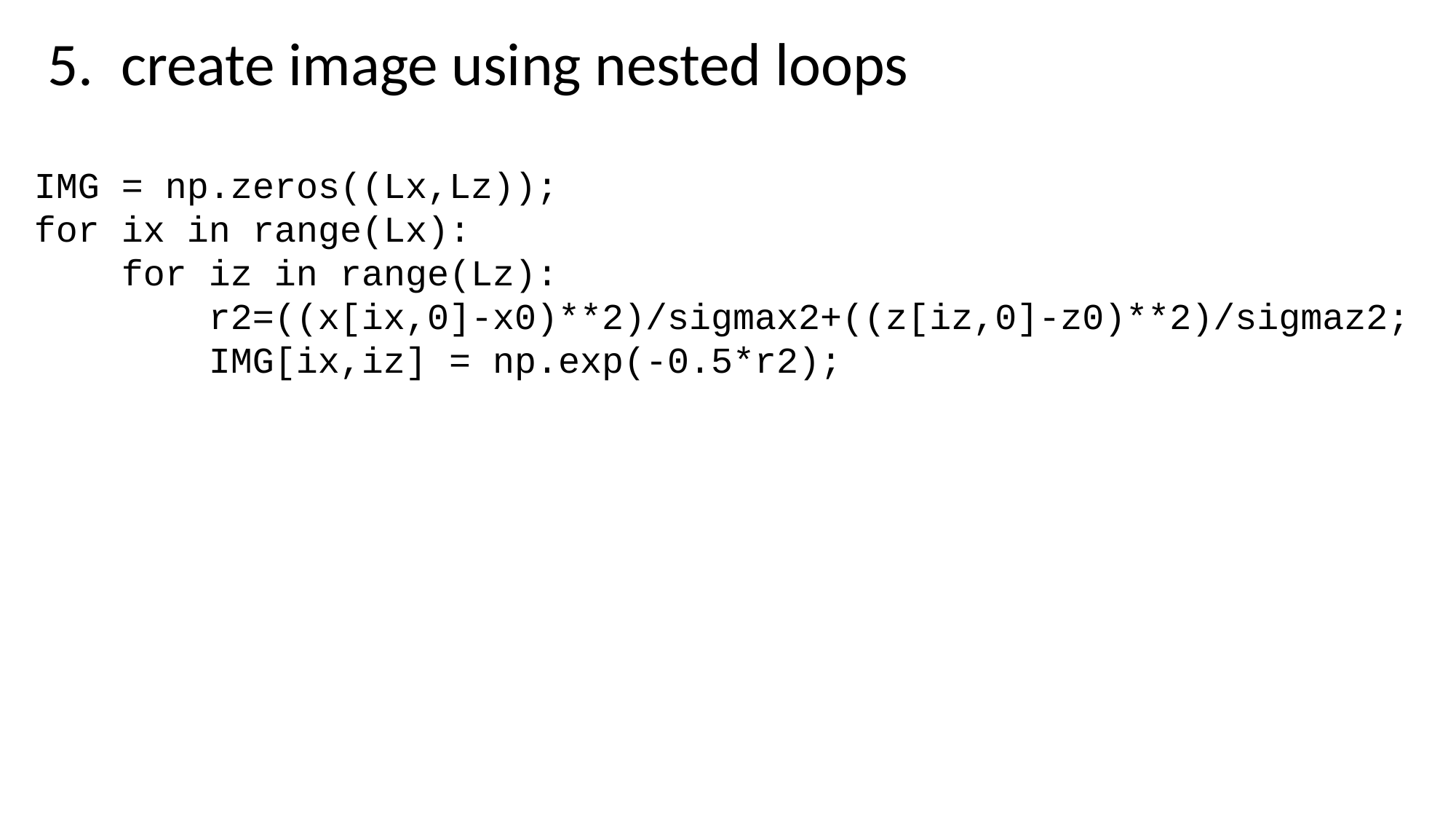

5.  create image using nested loops
IMG = np.zeros((Lx,Lz));
for ix in range(Lx):
    for iz in range(Lz):
        r2=((x[ix,0]-x0)**2)/sigmax2+((z[iz,0]-z0)**2)/sigmaz2;
        IMG[ix,iz] = np.exp(-0.5*r2);